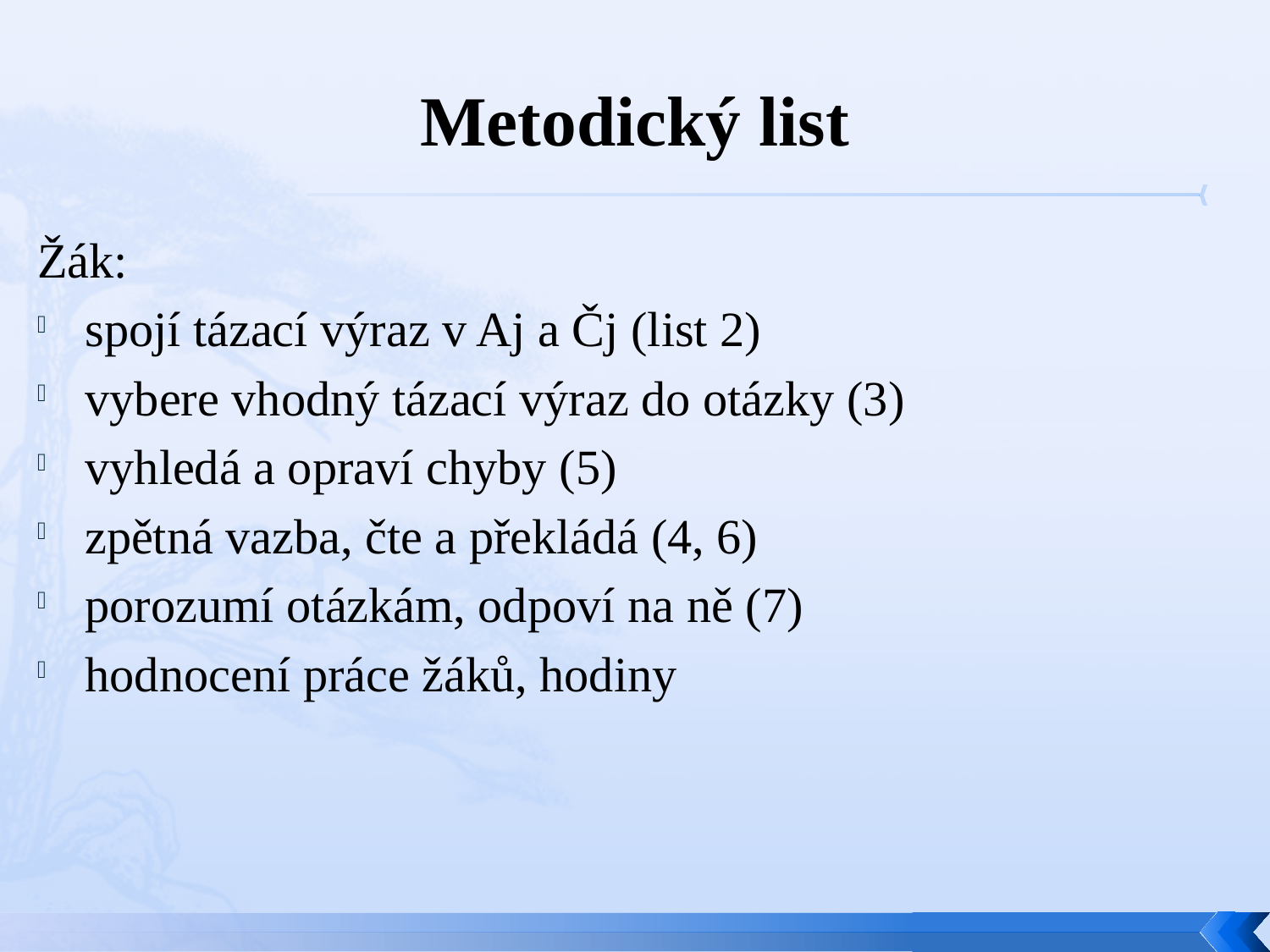

# Metodický list
Žák:
spojí tázací výraz v Aj a Čj (list 2)
vybere vhodný tázací výraz do otázky (3)
vyhledá a opraví chyby (5)
zpětná vazba, čte a překládá (4, 6)
porozumí otázkám, odpoví na ně (7)
hodnocení práce žáků, hodiny